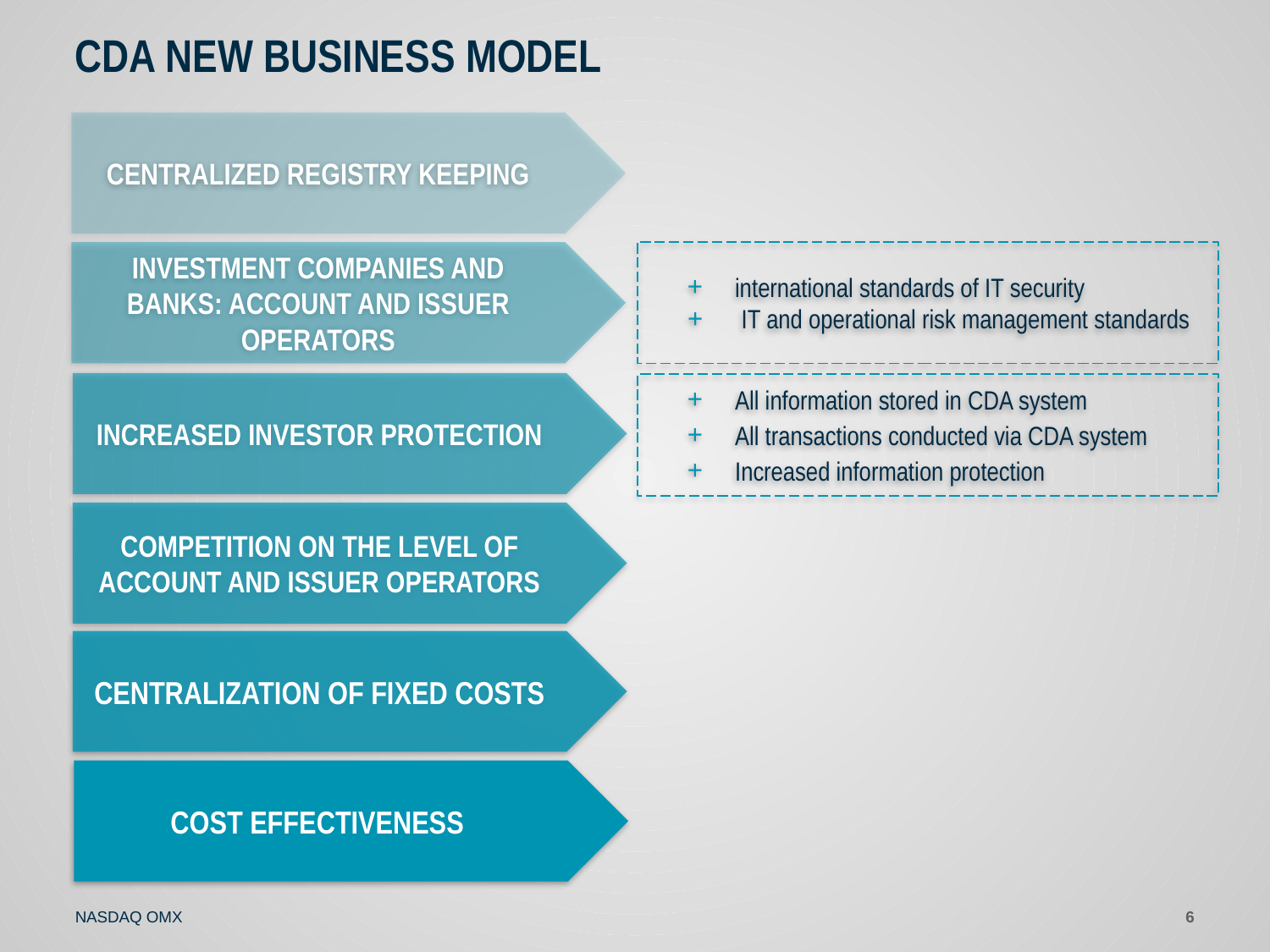

# CDA New business model
Centralized registry keeping
Investment companies and banks: account and issuer operators
international standards of IT security
 IT and operational risk management standards
Increased investor protection
All information stored in CDA system
All transactions conducted via CDA system
Increased information protection
Competition on the level of account and issuer operators
Centralization of fixed costs
Cost effectiveness
6